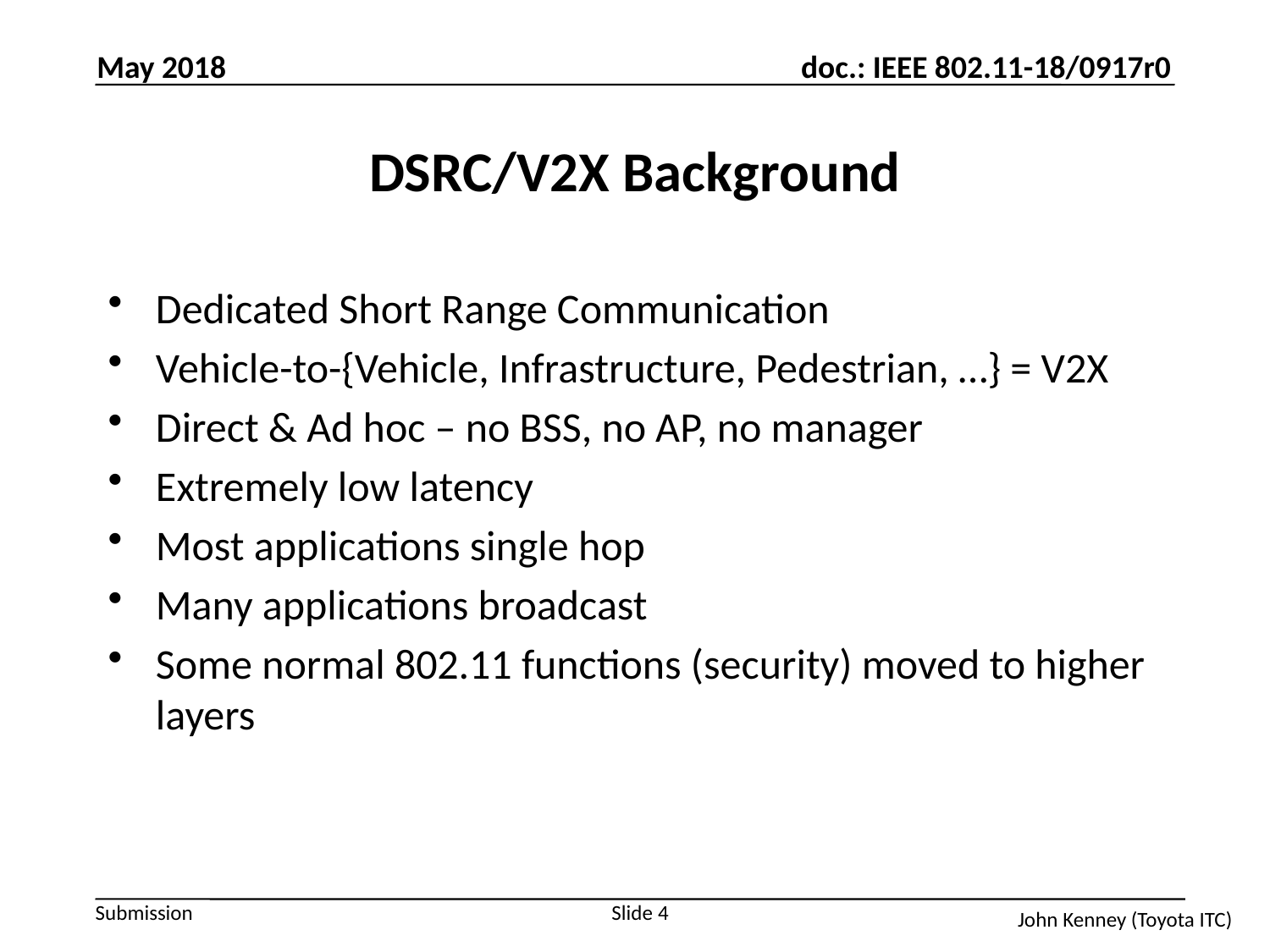

May 2018
# DSRC/V2X Background
Dedicated Short Range Communication
Vehicle-to-{Vehicle, Infrastructure, Pedestrian, …} = V2X
Direct & Ad hoc – no BSS, no AP, no manager
Extremely low latency
Most applications single hop
Many applications broadcast
Some normal 802.11 functions (security) moved to higher layers

Slide 4
John Kenney (Toyota ITC)